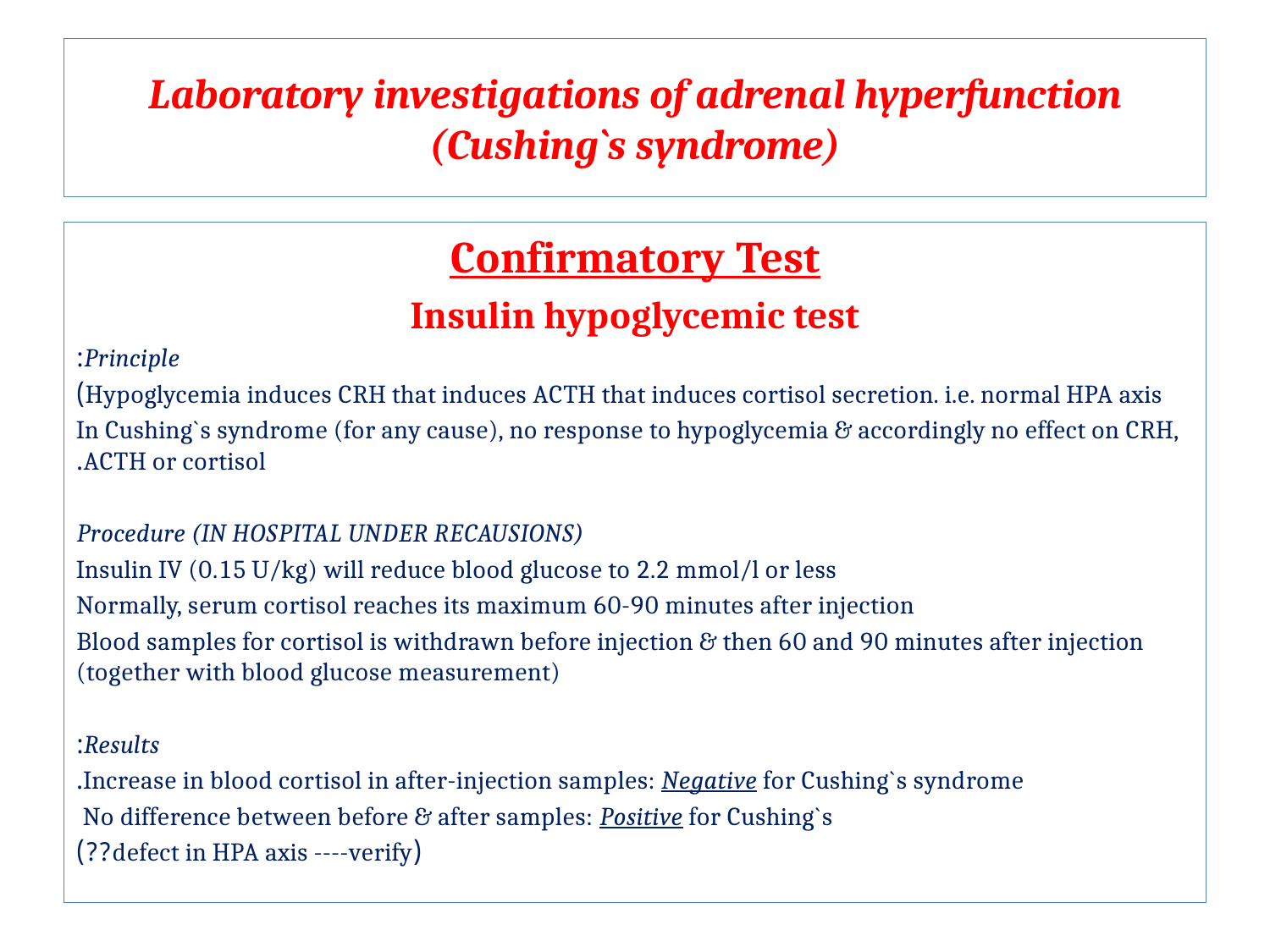

# Laboratory investigations of adrenal hyperfunction (Cushing`s syndrome)
Confirmatory Test
Insulin hypoglycemic test
Principle:
Hypoglycemia induces CRH that induces ACTH that induces cortisol secretion. i.e. normal HPA axis)
In Cushing`s syndrome (for any cause), no response to hypoglycemia & accordingly no effect on CRH, ACTH or cortisol.

Procedure (IN HOSPITAL UNDER RECAUSIONS)
Insulin IV (0.15 U/kg) will reduce blood glucose to 2.2 mmol/l or less
Normally, serum cortisol reaches its maximum 60-90 minutes after injection
Blood samples for cortisol is withdrawn before injection & then 60 and 90 minutes after injection (together with blood glucose measurement)

Results:
Increase in blood cortisol in after-injection samples: Negative for Cushing`s syndrome.
No difference between before & after samples: Positive for Cushing`s
                                                                                           (defect in HPA axis ----verify??)